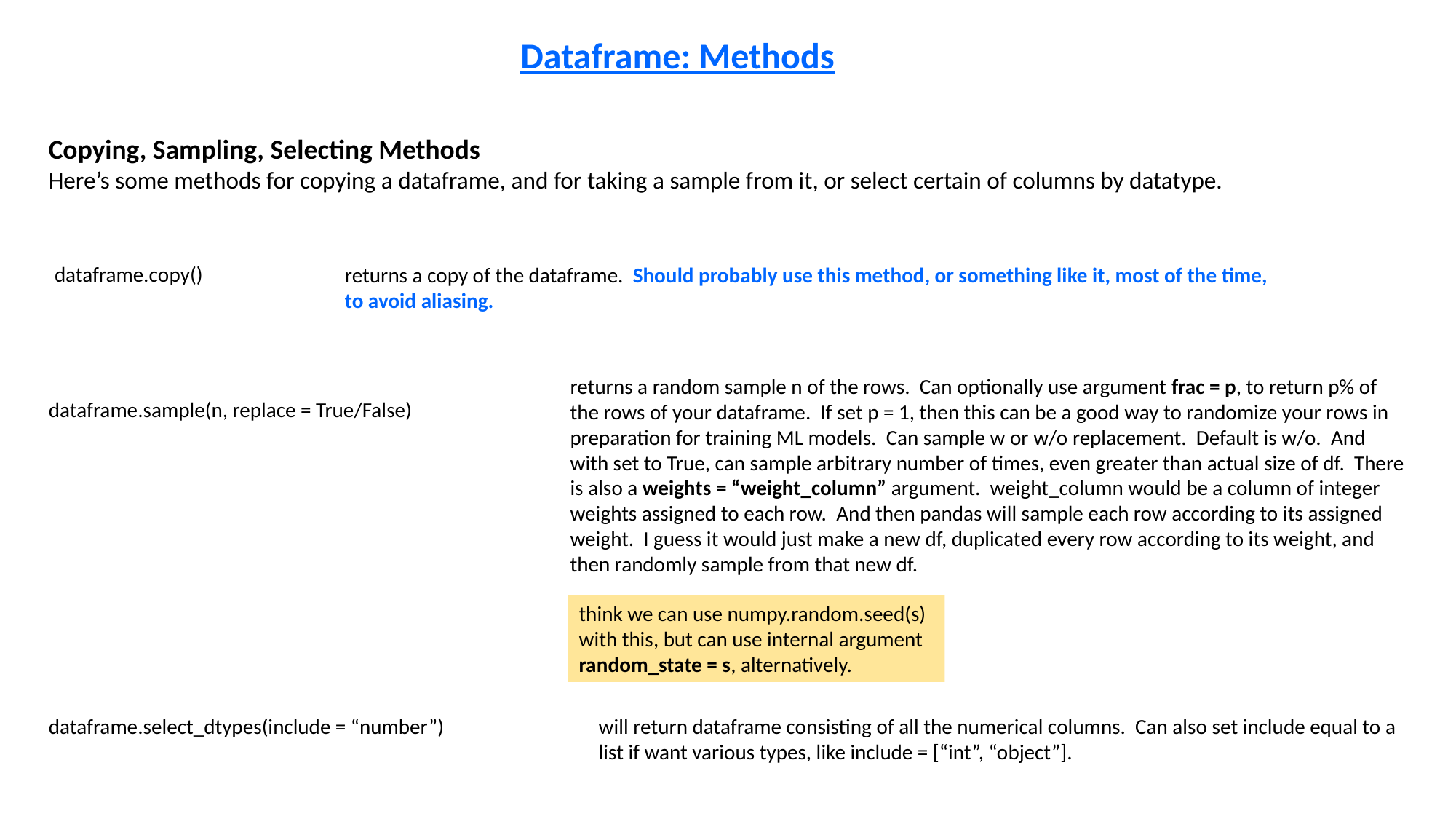

Dataframe: Methods
Copying, Sampling, Selecting Methods
Here’s some methods for copying a dataframe, and for taking a sample from it, or select certain of columns by datatype.
dataframe.copy()
returns a copy of the dataframe.  Should probably use this method, or something like it, most of the time, to avoid aliasing.
returns a random sample n of the rows.  Can optionally use argument frac = p, to return p% of the rows of your dataframe.  If set p = 1, then this can be a good way to randomize your rows in preparation for training ML models.  Can sample w or w/o replacement.  Default is w/o.  And with set to True, can sample arbitrary number of times, even greater than actual size of df.  There is also a weights = “weight_column” argument.  weight_column would be a column of integer weights assigned to each row.  And then pandas will sample each row according to its assigned weight.  I guess it would just make a new df, duplicated every row according to its weight, and then randomly sample from that new df.
dataframe.sample(n, replace = True/False)
think we can use numpy.random.seed(s) with this, but can use internal argument random_state = s, alternatively.
dataframe.select_dtypes(include = “number”)
will return dataframe consisting of all the numerical columns.  Can also set include equal to a list if want various types, like include = [“int”, “object”].